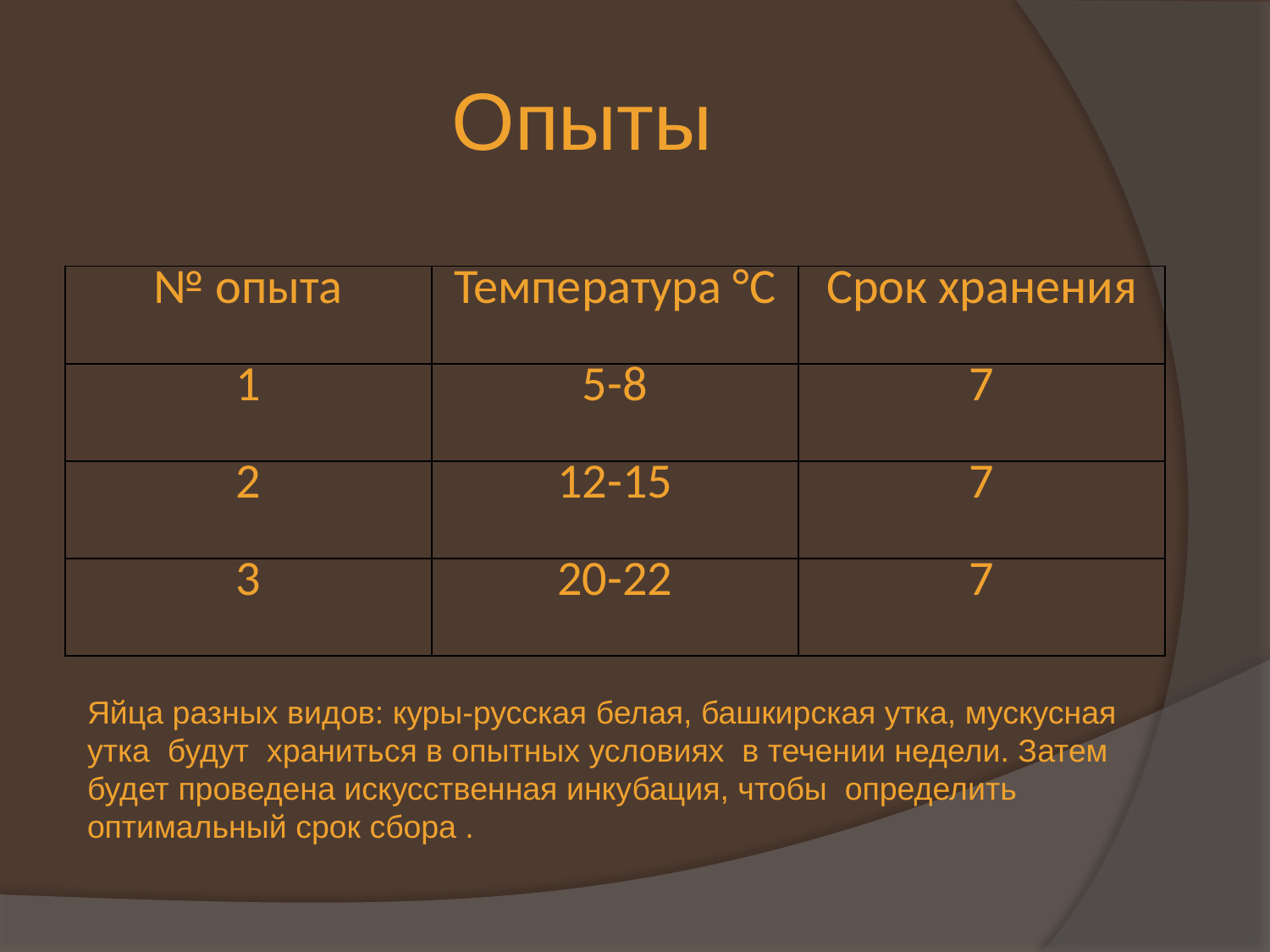

# Опыты
| № опыта | Температура °C | Срок хранения |
| --- | --- | --- |
| 1 | 5-8 | 7 |
| 2 | 12-15 | 7 |
| 3 | 20-22 | 7 |
Яйца разных видов: куры-русская белая, башкирская утка, мускусная утка  будут  храниться в опытных условиях  в течении недели. Затем будет проведена искусственная инкубация, чтобы  определить оптимальный срок сбора .